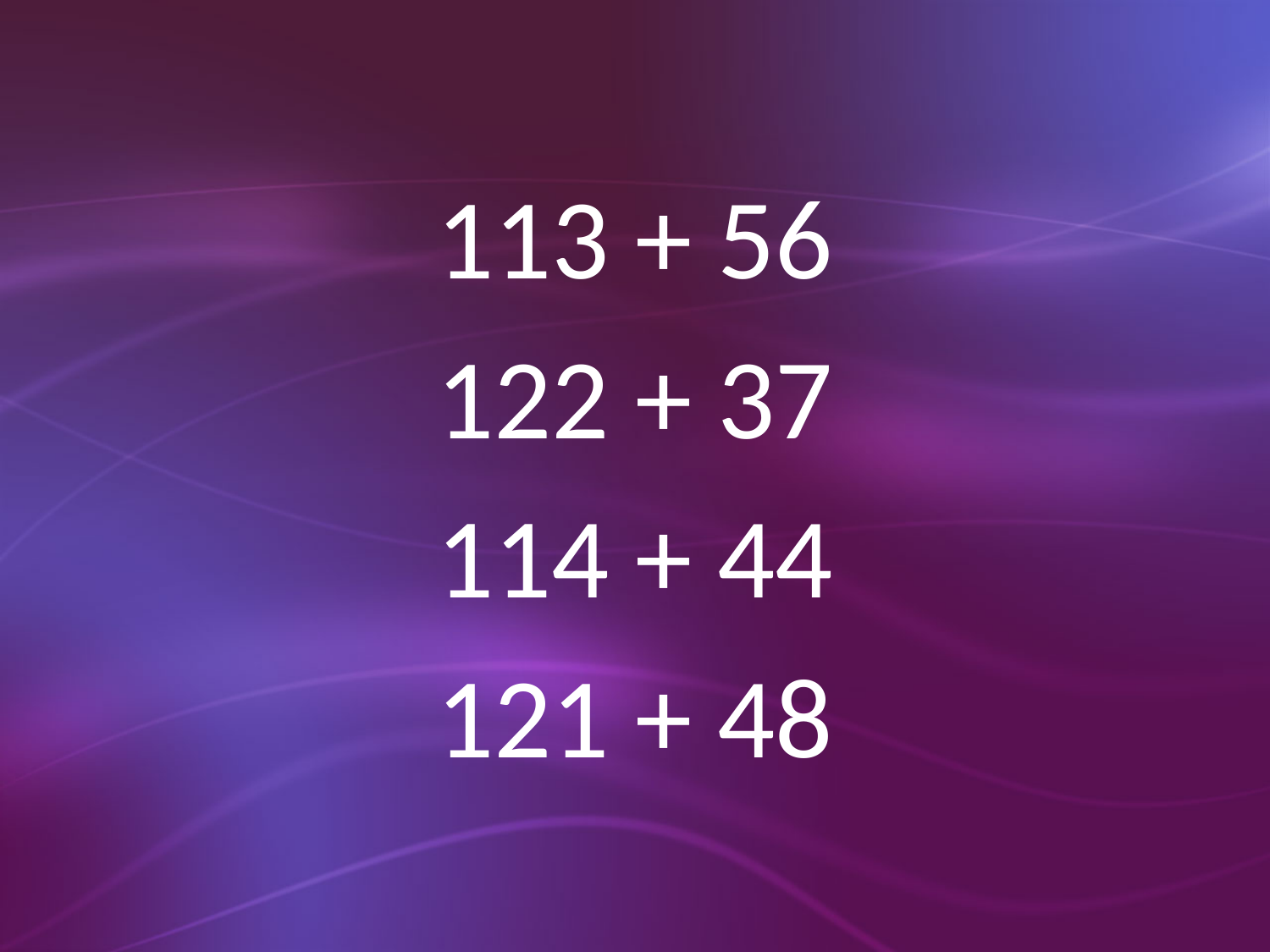

113 + 56
122 + 37
114 + 44
121 + 48